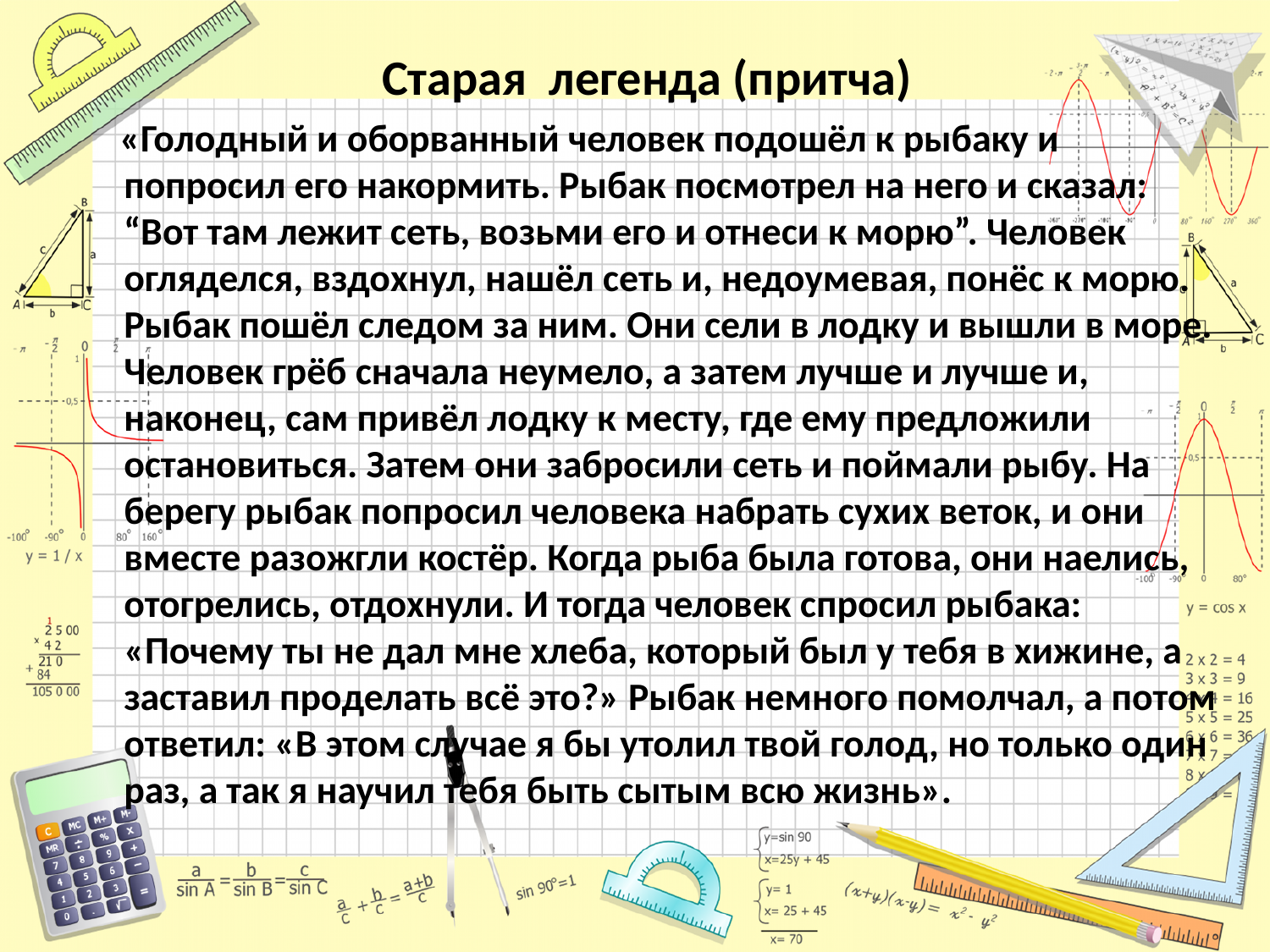

Старая  легенда (притча)
     «Голодный и оборванный человек подошёл к рыбаку и попросил его накормить. Рыбак посмотрел на него и сказал: “Вот там лежит сеть, возьми его и отнеси к морю”. Человек огляделся, вздохнул, нашёл сеть и, недоумевая, понёс к морю. Рыбак пошёл следом за ним. Они сели в лодку и вышли в море. Человек грёб сначала неумело, а затем лучше и лучше и, наконец, сам привёл лодку к месту, где ему предложили остановиться. Затем они забросили сеть и поймали рыбу. На берегу рыбак попросил человека набрать сухих веток, и они вместе разожгли костёр. Когда рыба была готова, они наелись, отогрелись, отдохнули. И тогда человек спросил рыбака: «Почему ты не дал мне хлеба, который был у тебя в хижине, а заставил проделать всё это?» Рыбак немного помолчал, а потом ответил: «В этом случае я бы утолил твой голод, но только один раз, а так я научил тебя быть сытым всю жизнь».